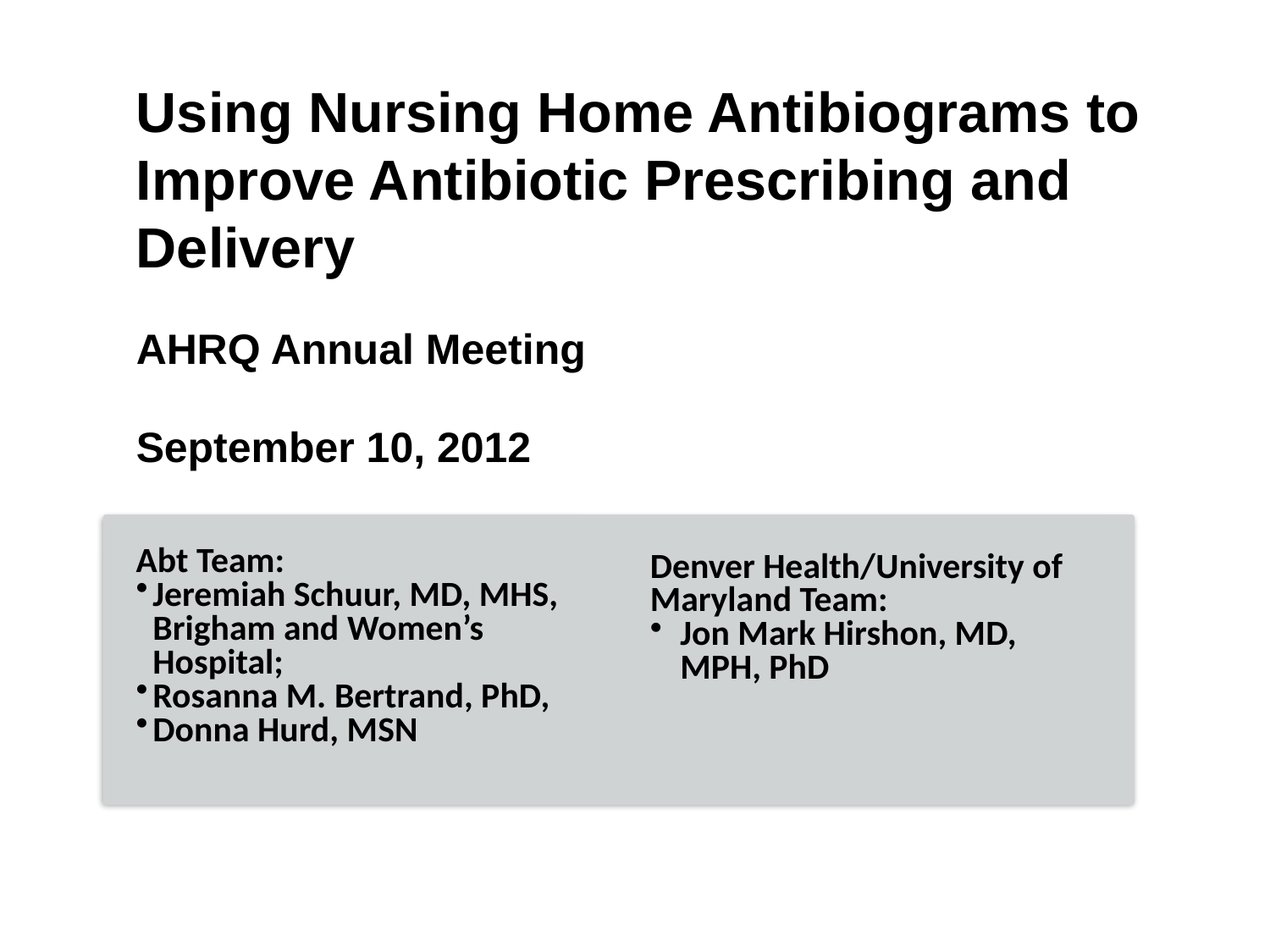

Using Nursing Home Antibiograms to Improve Antibiotic Prescribing and Delivery

AHRQ Annual Meeting

September 10, 2012

Abt Team:
Jeremiah Schuur, MD, MHS, Brigham and Women’s Hospital;
Rosanna M. Bertrand, PhD,
Donna Hurd, MSN
Denver Health/University of Maryland Team:
Jon Mark Hirshon, MD, MPH, PhD